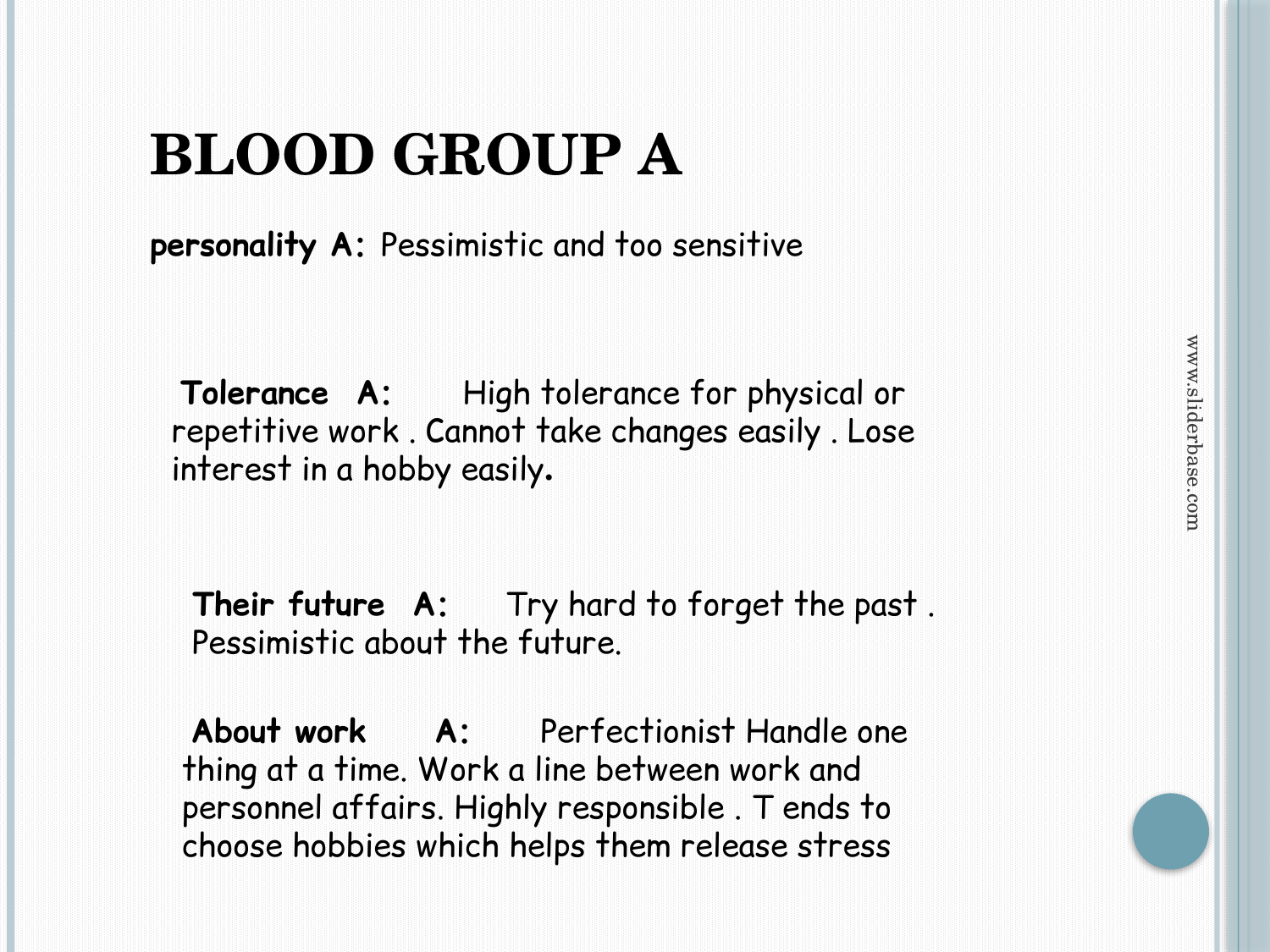

BLOOD GROUP A

personality A: Pessimistic and too sensitive
 Tolerance  A:     High tolerance for physical or repetitive work . Cannot take changes easily . Lose interest in a hobby easily.
www.sliderbase.com
Their future  A:    Try hard to forget the past . Pessimistic about the future.
 About work     A:     Perfectionist Handle one thing at a time. Work a line between work and personnel affairs. Highly responsible . T ends to choose hobbies which helps them release stress